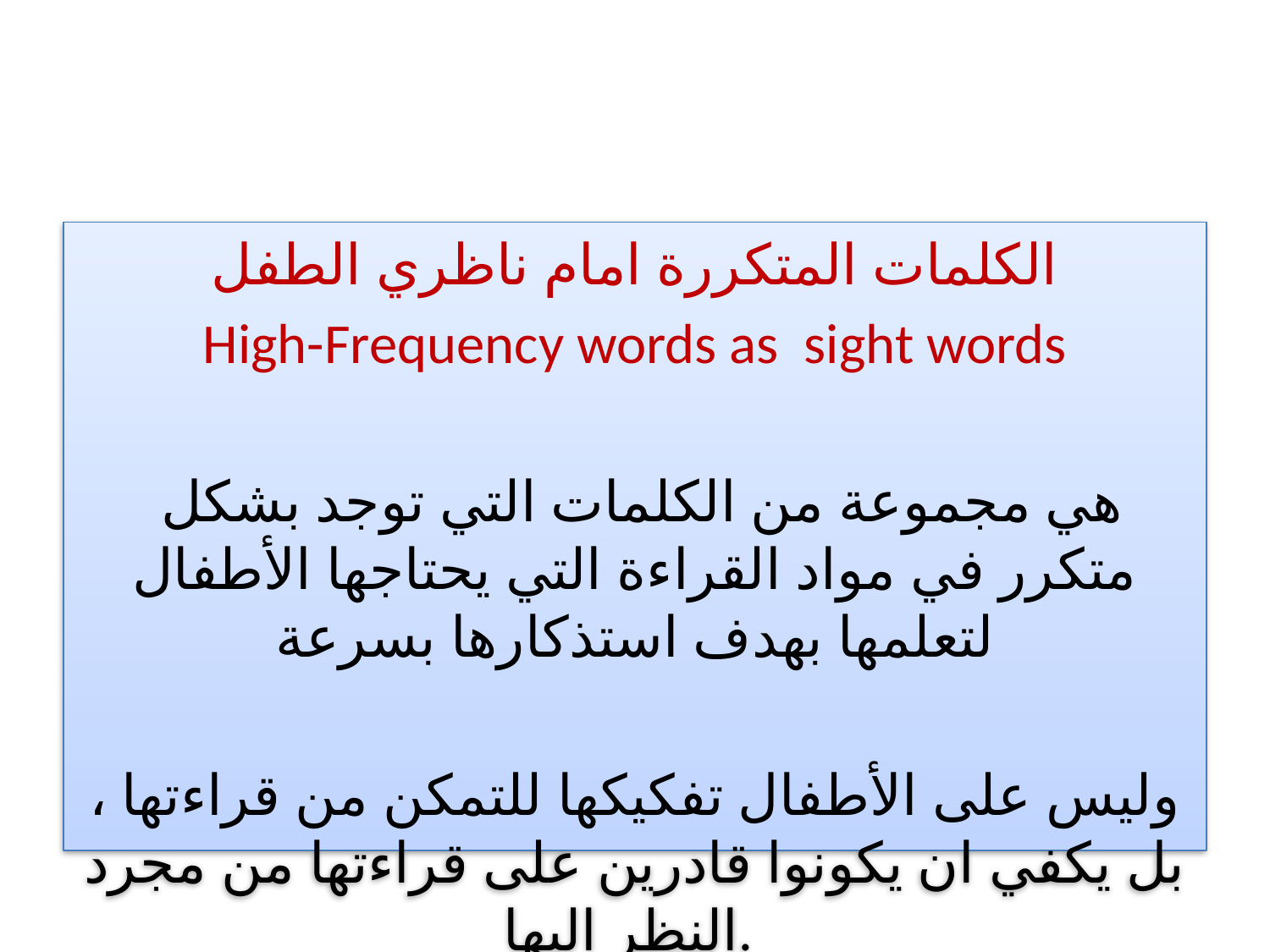

#
الكلمات المتكررة امام ناظري الطفل
High-Frequency words as  sight words

 هي مجموعة من الكلمات التي توجد بشكل متكرر في مواد القراءة التي يحتاجها الأطفال لتعلمها بهدف استذكارها بسرعة

وليس على الأطفال تفكيكها للتمكن من قراءتها ، بل يكفي ان يكونوا قادرين على قراءتها من مجرد النظر اليها.